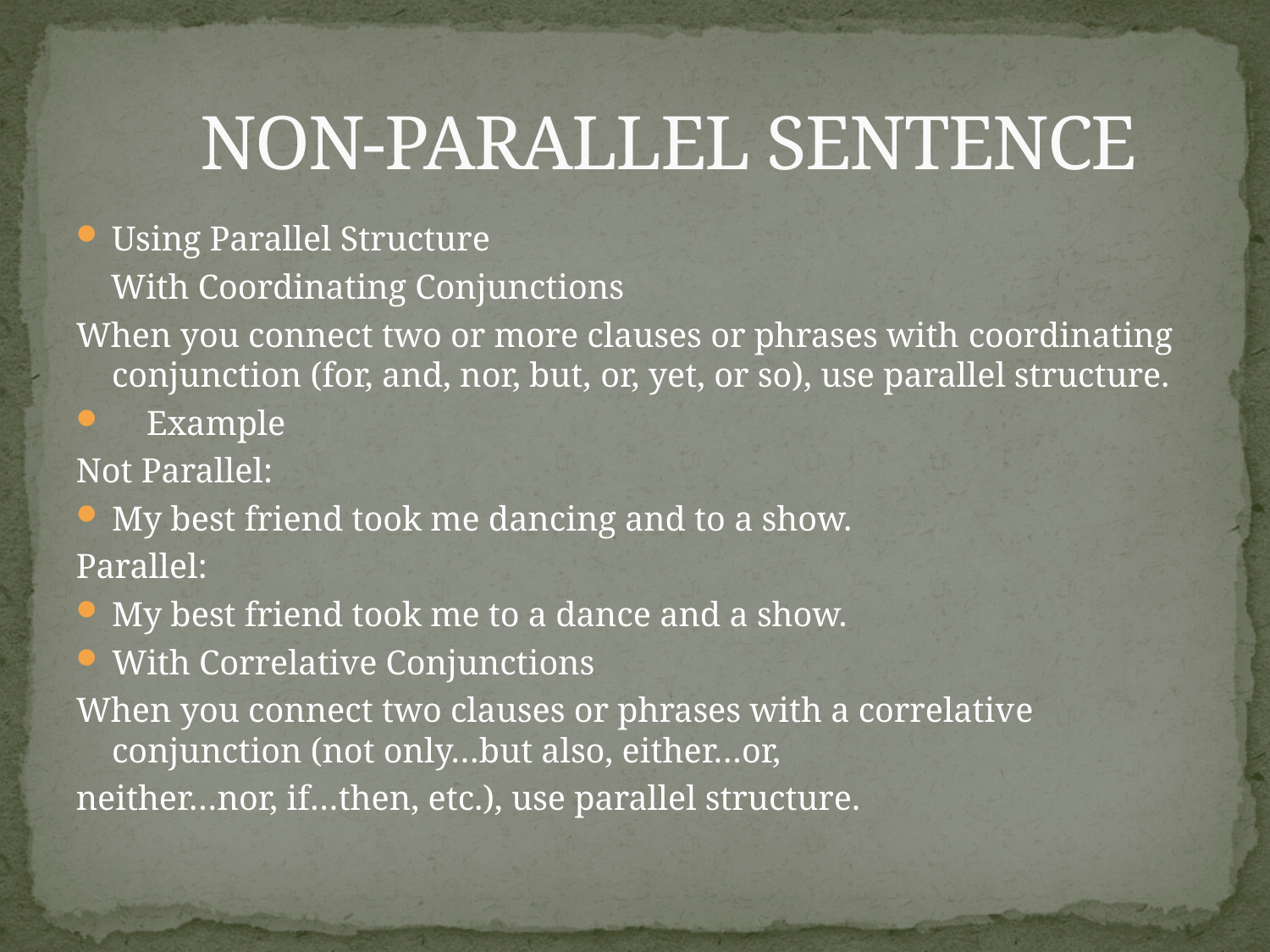

# NON-PARALLEL SENTENCE
Using Parallel Structure
    With Coordinating Conjunctions
When you connect two or more clauses or phrases with coordinating conjunction (for, and, nor, but, or, yet, or so), use parallel structure.
    Example
Not Parallel:
My best friend took me dancing and to a show.
Parallel:
My best friend took me to a dance and a show.
With Correlative Conjunctions
When you connect two clauses or phrases with a correlative  conjunction (not only…but also, either…or,
neither…nor, if…then, etc.), use parallel structure.